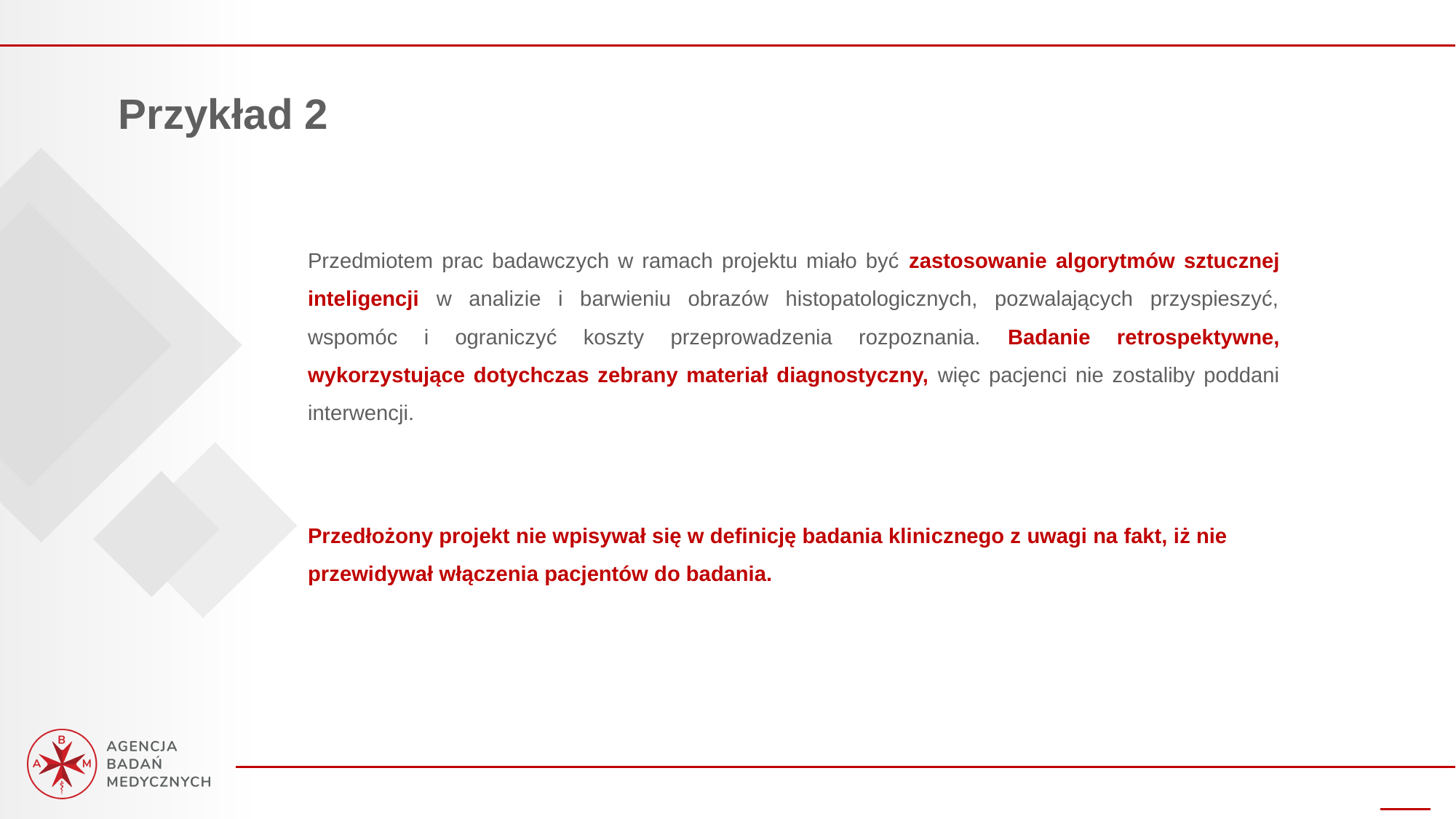

Przykład 2

Przedmiotem prac badawczych w ramach projektu miało być zastosowanie algorytmów sztucznej inteligencji w analizie i barwieniu obrazów histopatologicznych, pozwalających przyspieszyć, wspomóc i ograniczyć koszty przeprowadzenia rozpoznania. Badanie retrospektywne, wykorzystujące dotychczas zebrany materiał diagnostyczny, więc pacjenci nie zostaliby poddani interwencji.

Przedłożony projekt nie wpisywał się w definicję badania klinicznego z uwagi na fakt, iż nie przewidywał włączenia pacjentów do badania.